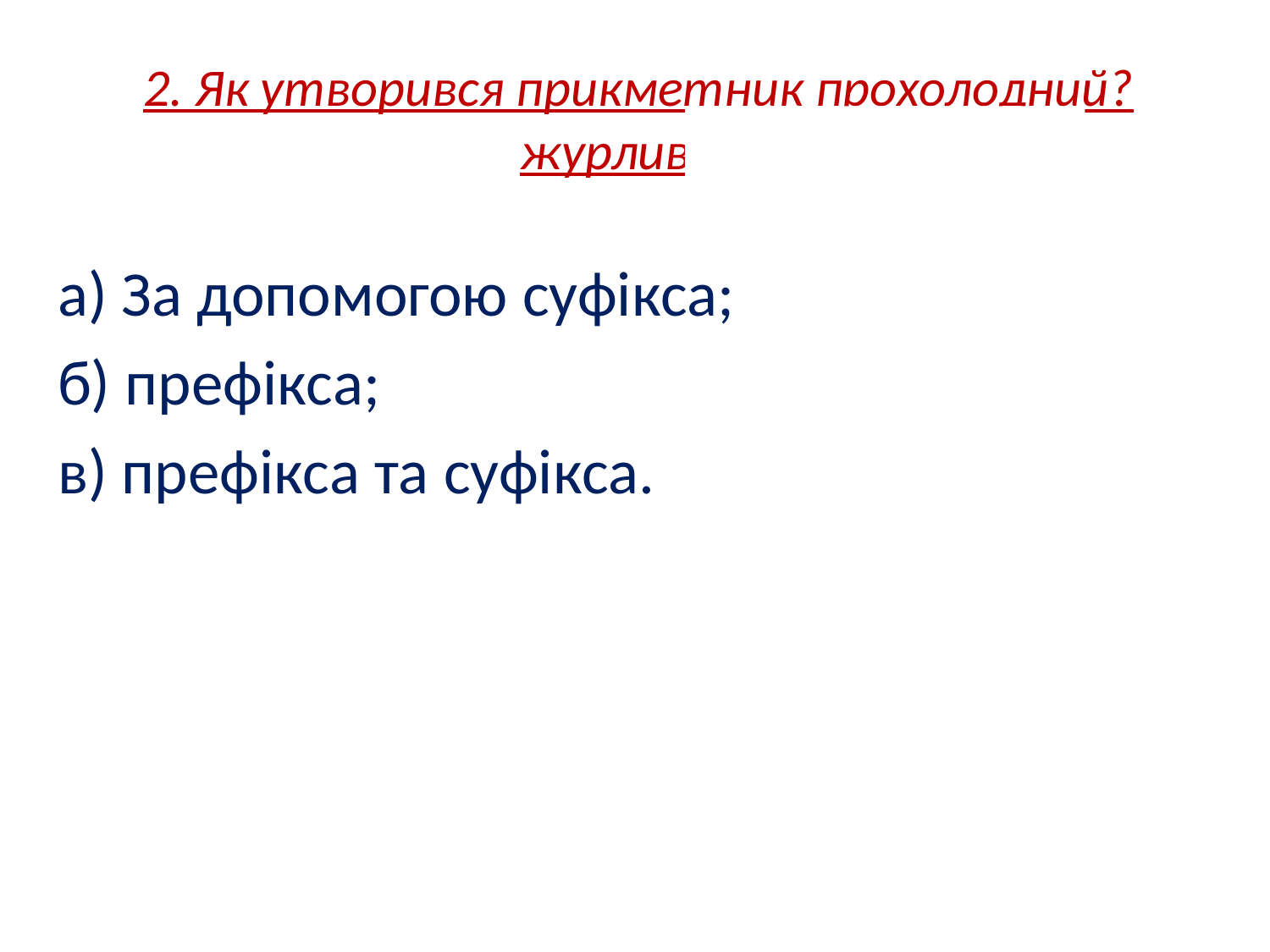

# 2. Як утворився прикметник прохолодний?  журливий?

а) За допомогою суфікса;
б) префікса;
в) префікса та суфікса.